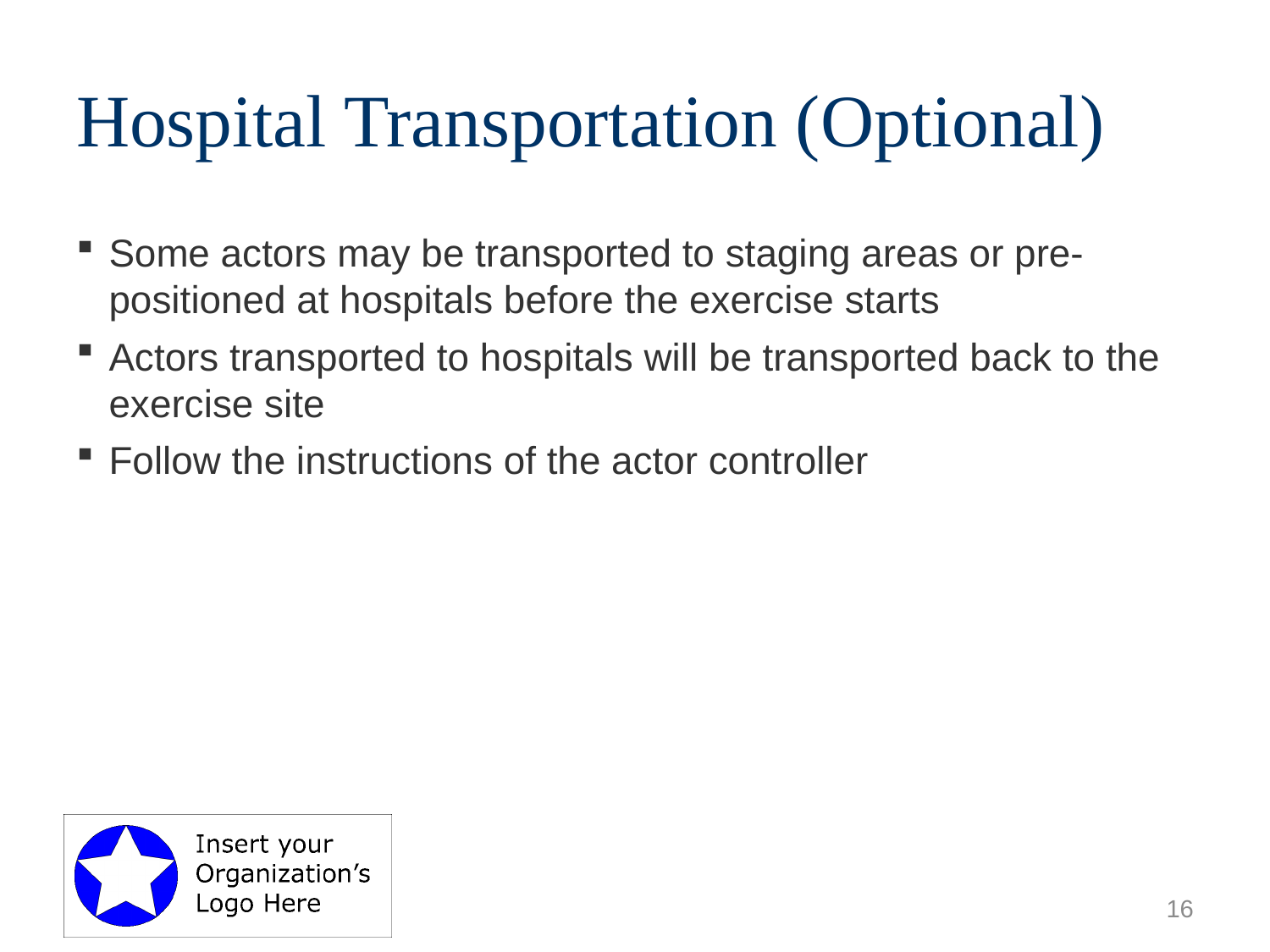

# Hospital Transportation (Optional)
Some actors may be transported to staging areas or pre-positioned at hospitals before the exercise starts
Actors transported to hospitals will be transported back to the exercise site
Follow the instructions of the actor controller
16